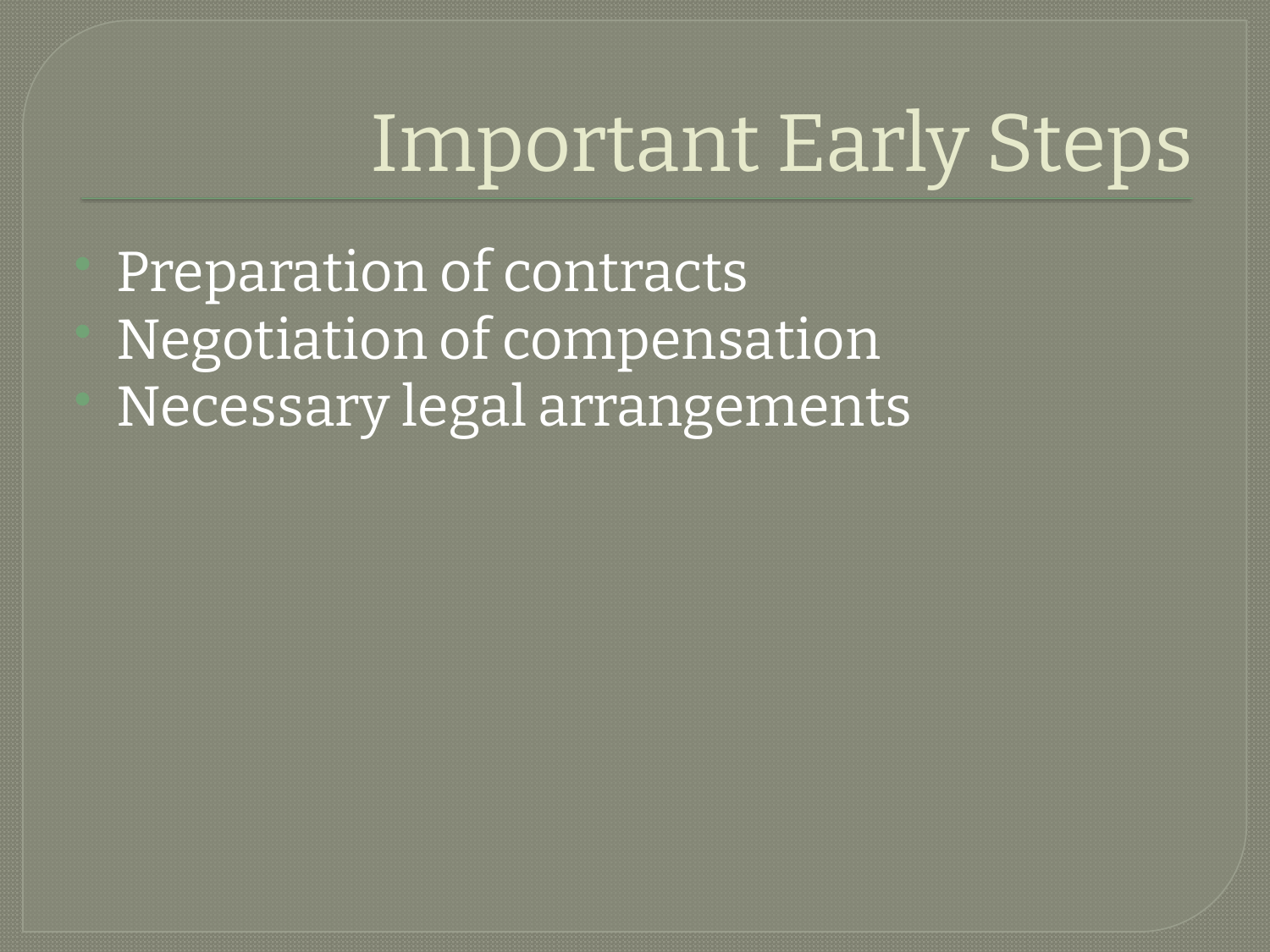

# Important Early Steps
Preparation of contracts
Negotiation of compensation
Necessary legal arrangements